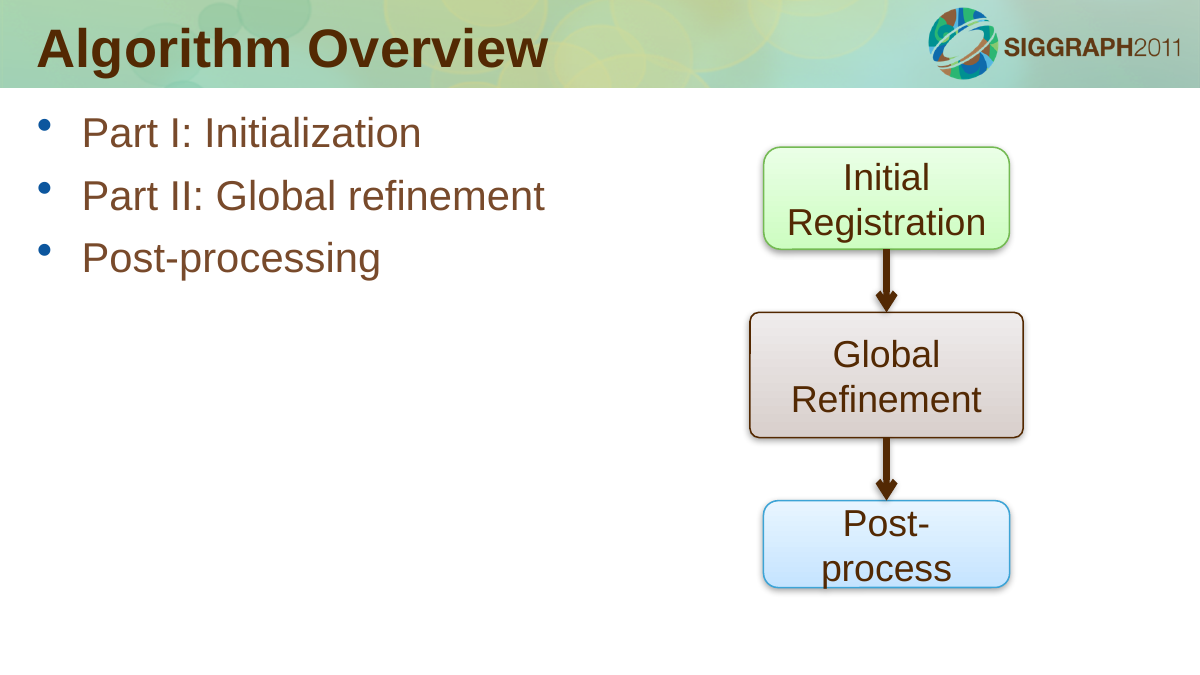

# Algorithm Overview
Part I: Initialization
Part II: Global refinement
Post-processing
Initial Registration
Global Refinement
Post-process